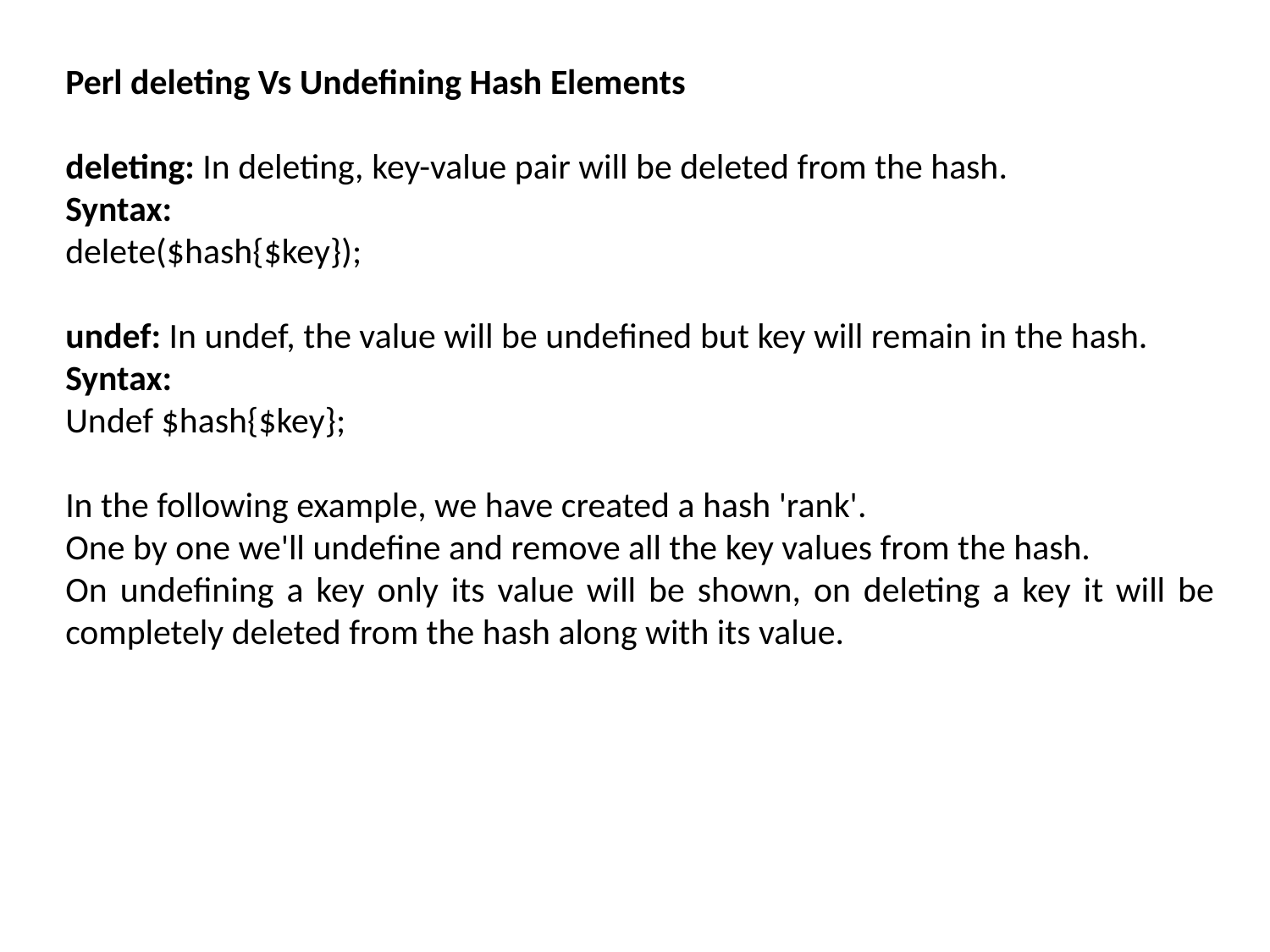

Perl deleting Vs Undefining Hash Elements

deleting: In deleting, key-value pair will be deleted from the hash.
Syntax:
delete($hash{$key});

undef: In undef, the value will be undefined but key will remain in the hash.
Syntax:
Undef $hash{$key};

In the following example, we have created a hash 'rank'.
One by one we'll undefine and remove all the key values from the hash.
On undefining a key only its value will be shown, on deleting a key it will be completely deleted from the hash along with its value.